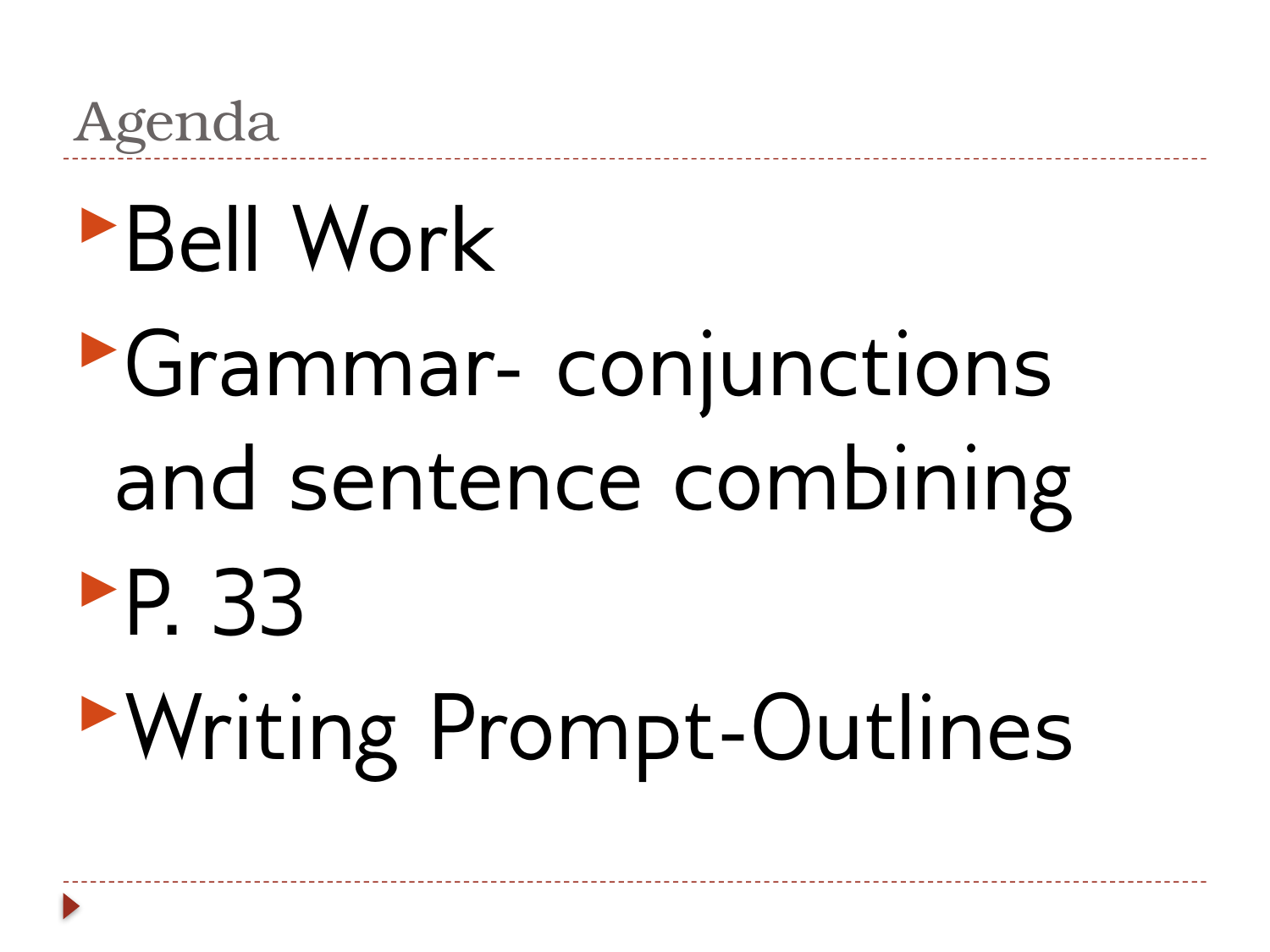

# Agenda
Bell Work
Grammar- conjunctions and sentence combining
P. 33
Writing Prompt-Outlines